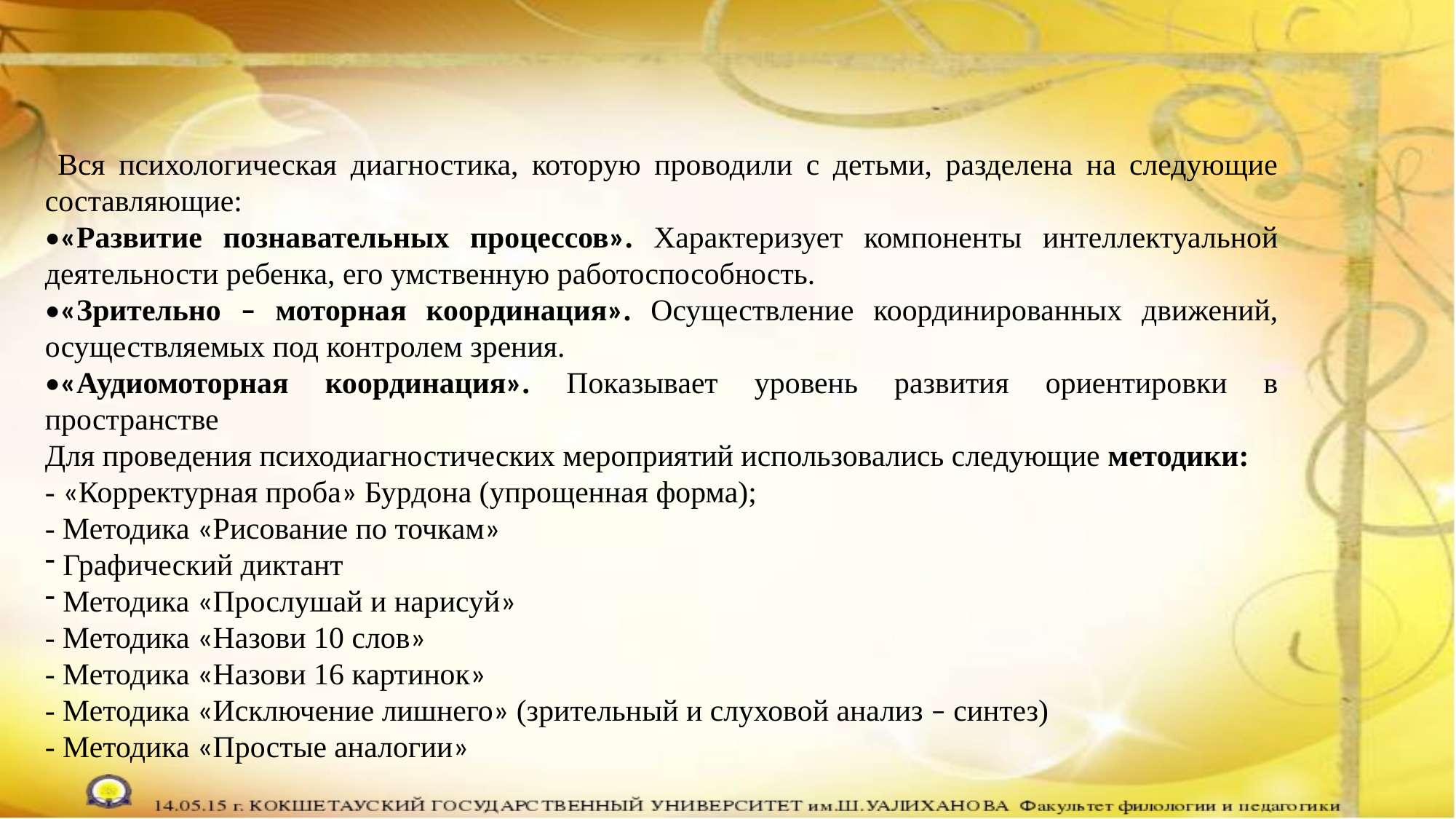

Вся психологическая диагностика, которую проводили с детьми, разделена на следующие составляющие:
•«Развитие познавательных процессов». Характеризует компоненты интеллектуальной деятельности ребенка, его умственную работоспособность.
•«Зрительно – моторная координация». Осуществление координированных движений, осуществляемых под контролем зрения.
•«Аудиомоторная координация». Показывает уровень развития ориентировки в пространстве
Для проведения психодиагностических мероприятий использовались следующие методики:
- «Корректурная проба» Бурдона (упрощенная форма);
- Методика «Рисование по точкам»
 Графический диктант
 Методика «Прослушай и нарисуй»
- Методика «Назови 10 слов»
- Методика «Назови 16 картинок»
- Методика «Исключение лишнего» (зрительный и слуховой анализ – синтез)
- Методика «Простые аналогии»